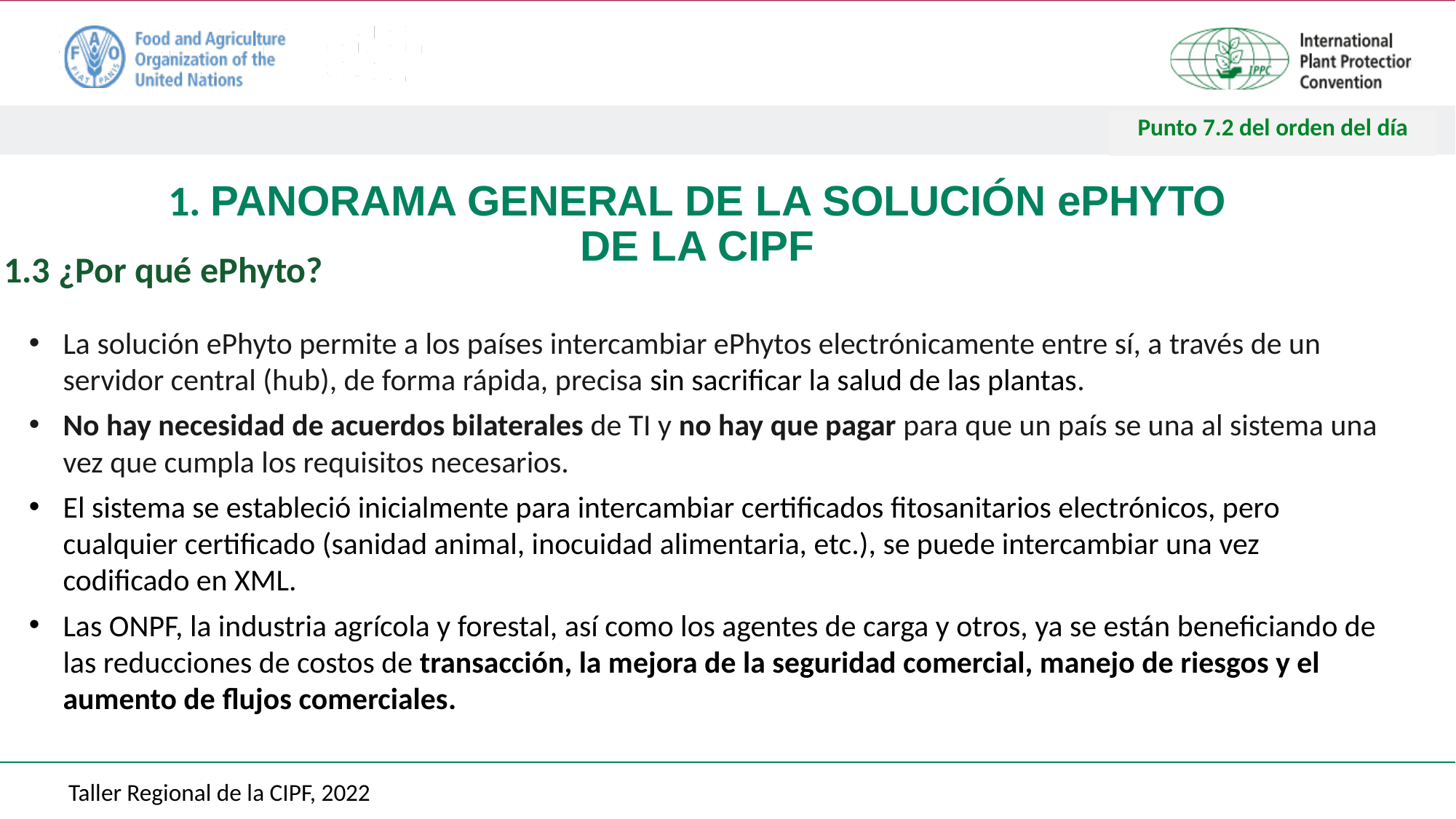

Punto 7.2 del orden del día

1. PANORAMA GENERAL DE LA SOLUCIÓN ePHYTO DE LA CIPF

# 1.3 ¿Por qué ePhyto?
La solución ePhyto permite a los países intercambiar ePhytos electrónicamente entre sí, a través de un servidor central (hub), de forma rápida, precisa sin sacrificar la salud de las plantas.
No hay necesidad de acuerdos bilaterales de TI y no hay que pagar para que un país se una al sistema una vez que cumpla los requisitos necesarios.
El sistema se estableció inicialmente para intercambiar certificados fitosanitarios electrónicos, pero cualquier certificado (sanidad animal, inocuidad alimentaria, etc.), se puede intercambiar una vez codificado en XML.
Las ONPF, la industria agrícola y forestal, así como los agentes de carga y otros, ya se están beneficiando de las reducciones de costos de transacción, la mejora de la seguridad comercial, manejo de riesgos y el aumento de flujos comerciales.
Taller Regional de la CIPF, 2022